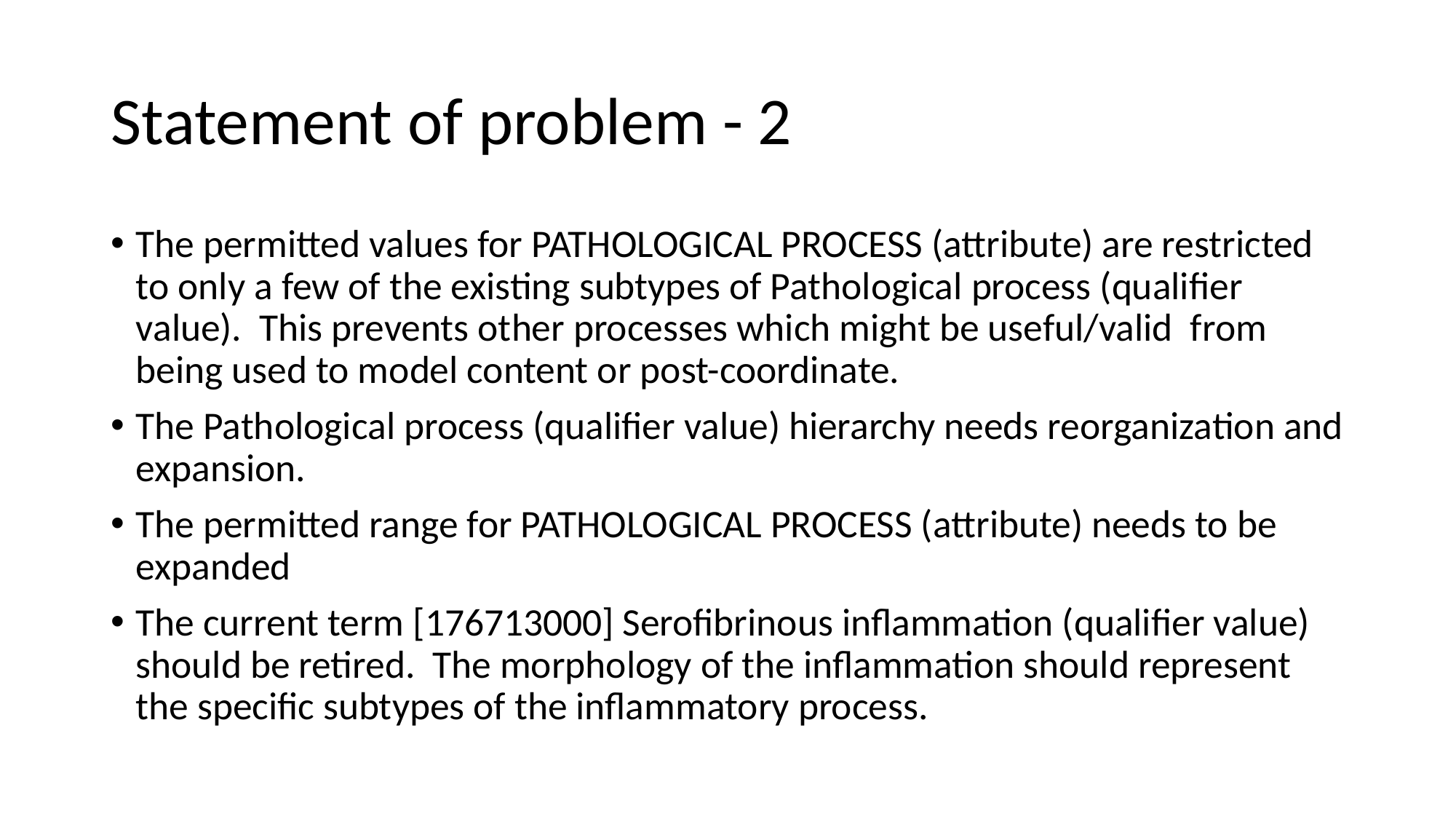

# Statement of problem - 2
The permitted values for PATHOLOGICAL PROCESS (attribute) are restricted to only a few of the existing subtypes of Pathological process (qualifier value).  This prevents other processes which might be useful/valid  from being used to model content or post-coordinate.
The Pathological process (qualifier value) hierarchy needs reorganization and expansion.
The permitted range for PATHOLOGICAL PROCESS (attribute) needs to be expanded
The current term [176713000] Serofibrinous inflammation (qualifier value) should be retired.  The morphology of the inflammation should represent the specific subtypes of the inflammatory process.